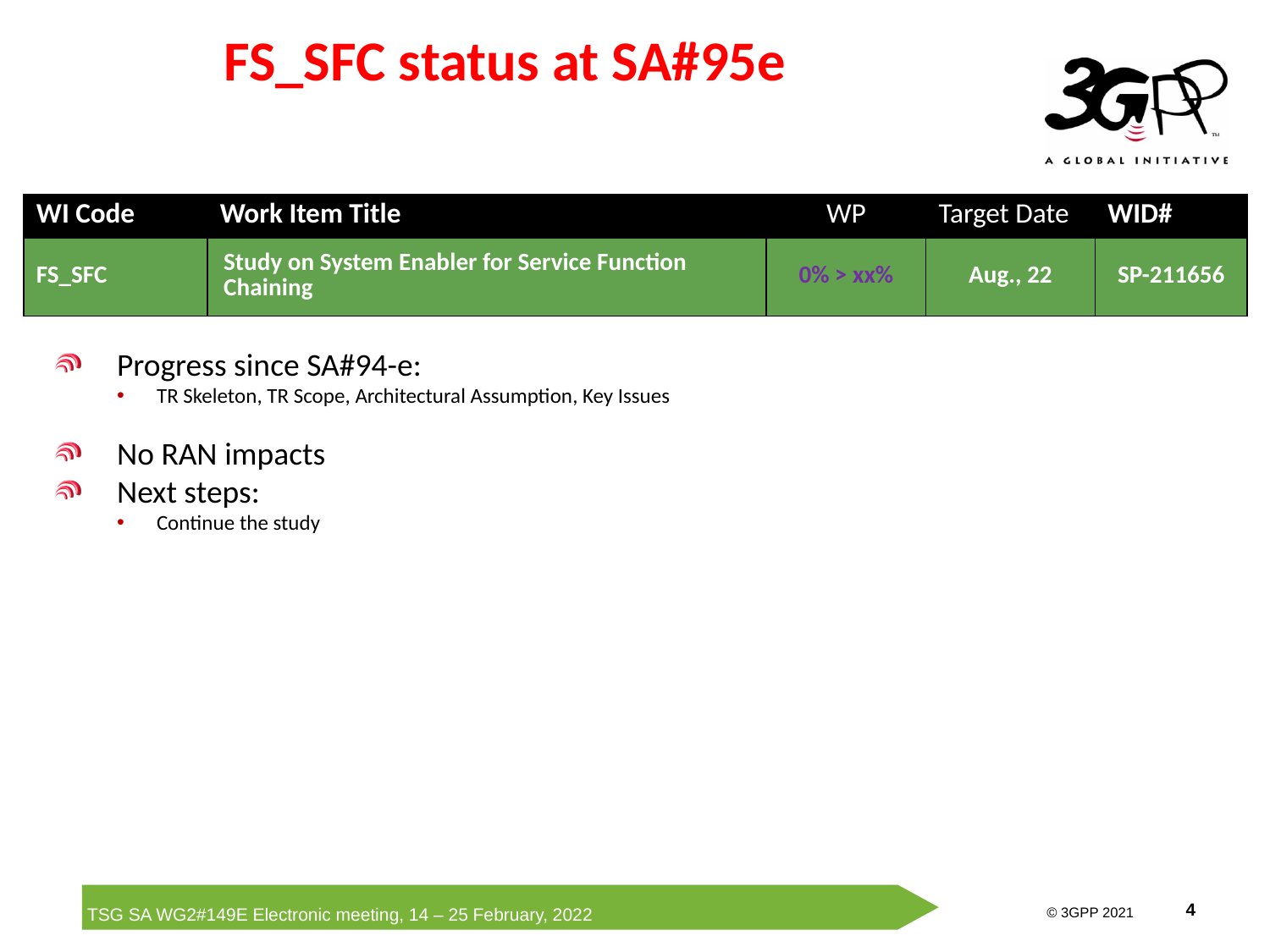

# FS_SFC status at SA#95e
| WI Code | Work Item Title | WP | Target Date | WID# |
| --- | --- | --- | --- | --- |
| FS\_SFC | Study on System Enabler for Service Function Chaining | 0% > xx% | Aug., 22 | SP-211656 |
Progress since SA#94-e:
TR Skeleton, TR Scope, Architectural Assumption, Key Issues

No RAN impacts
Next steps:
Continue the study